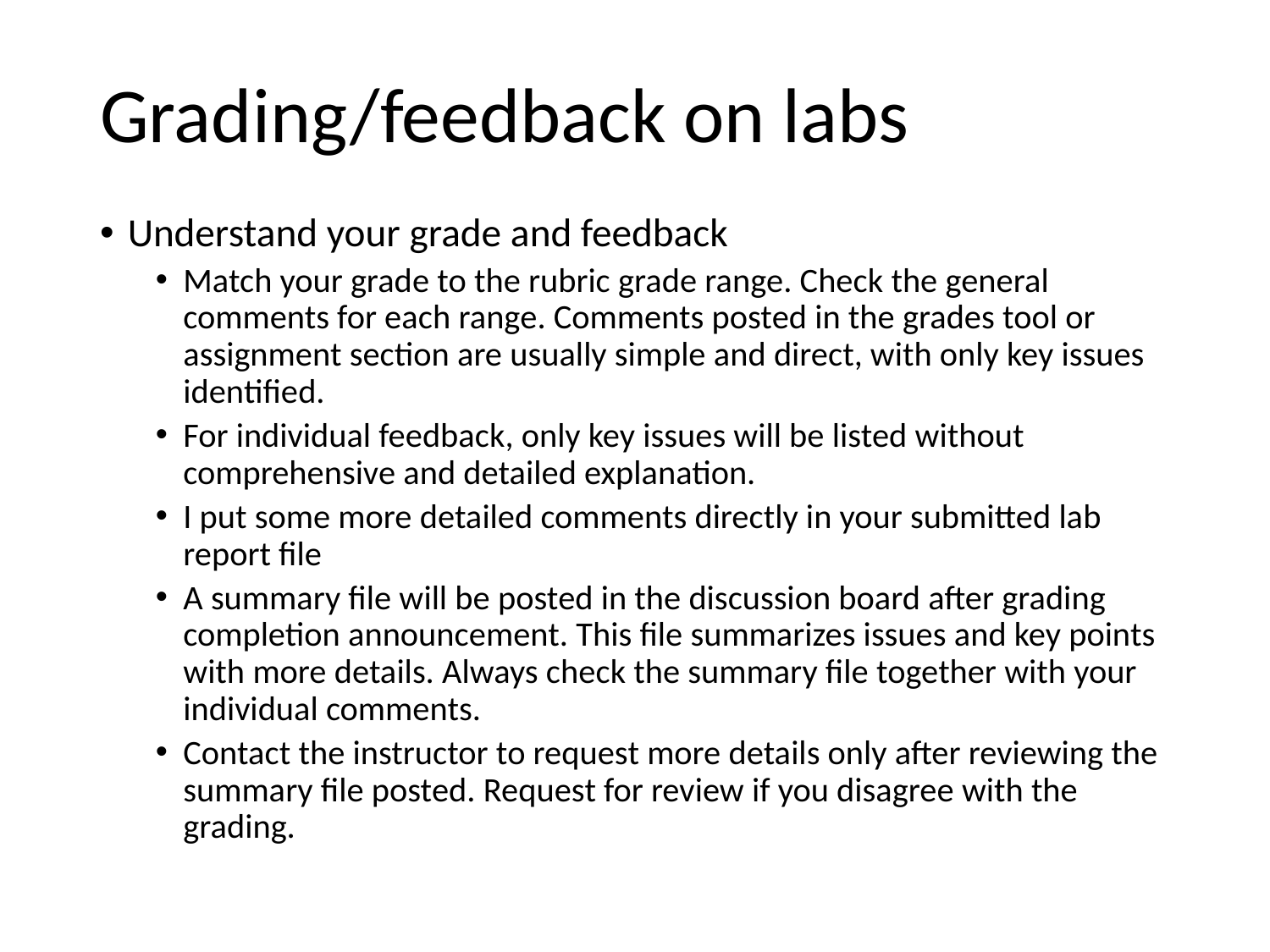

# Grading/feedback on labs
Understand your grade and feedback
Match your grade to the rubric grade range. Check the general comments for each range. Comments posted in the grades tool or assignment section are usually simple and direct, with only key issues identified.
For individual feedback, only key issues will be listed without comprehensive and detailed explanation.
I put some more detailed comments directly in your submitted lab report file
A summary file will be posted in the discussion board after grading completion announcement. This file summarizes issues and key points with more details. Always check the summary file together with your individual comments.
Contact the instructor to request more details only after reviewing the summary file posted. Request for review if you disagree with the grading.